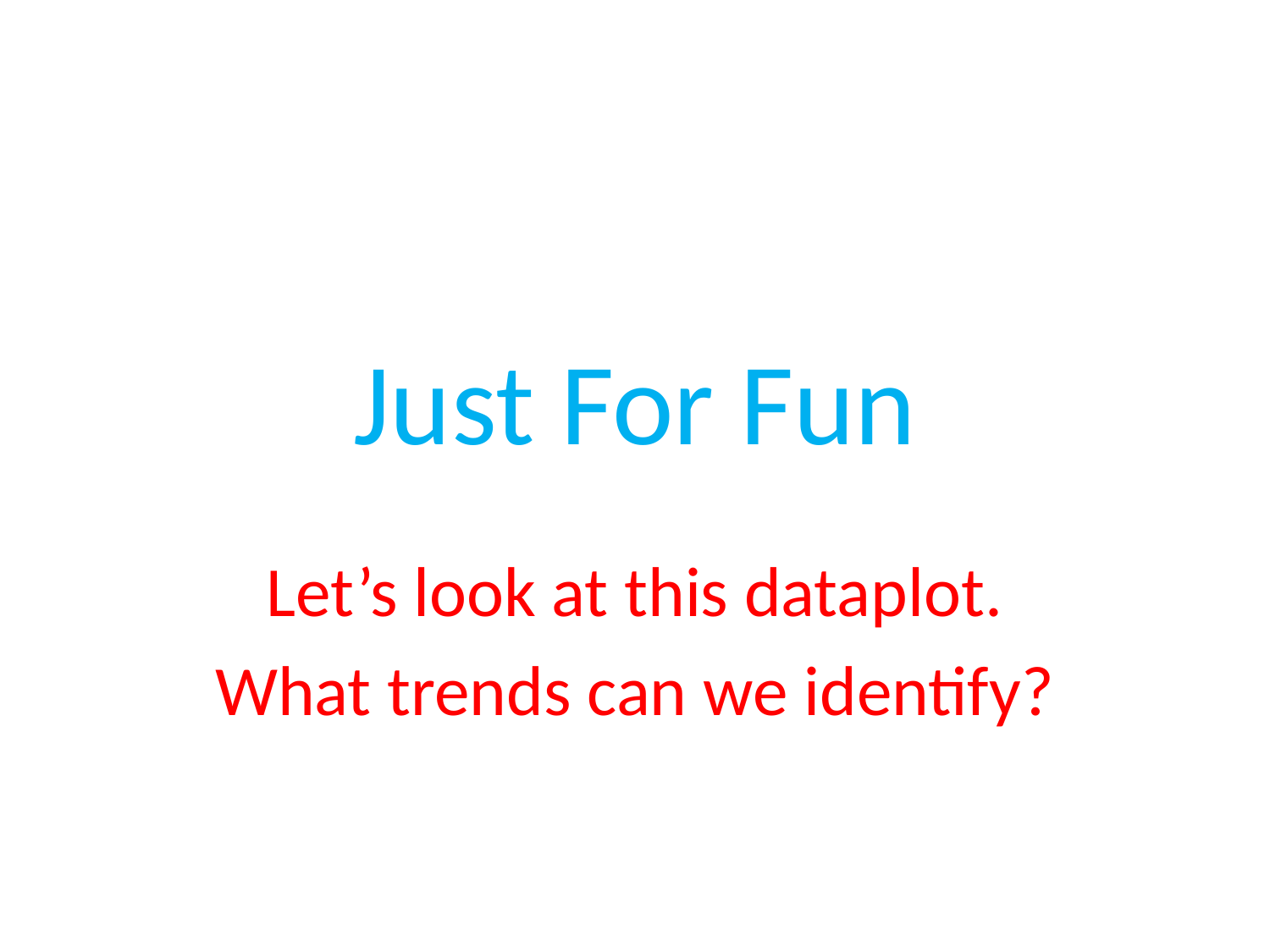

# Just For Fun
Let’s look at this dataplot.
What trends can we identify?